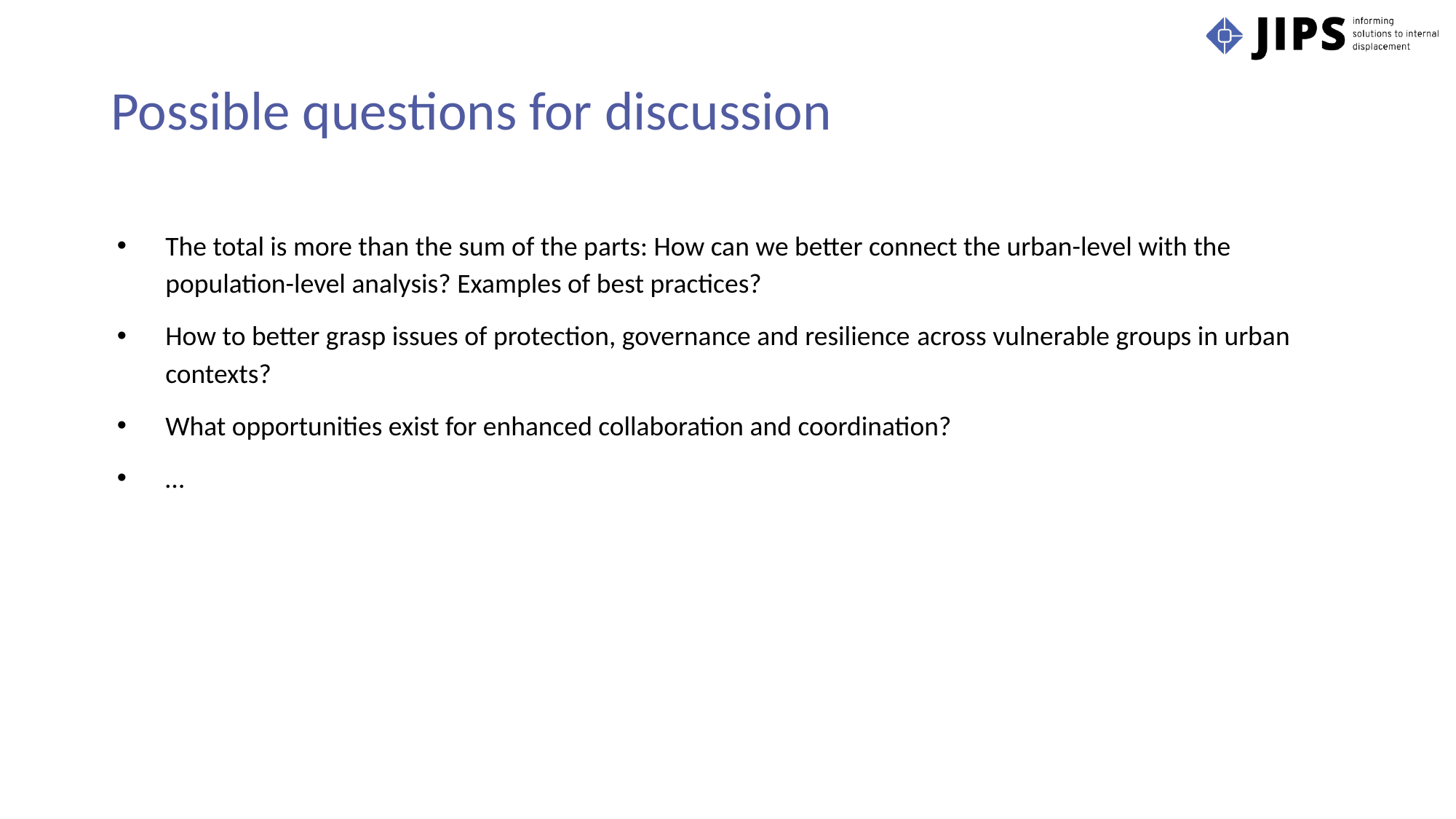

# Possible questions for discussion
The total is more than the sum of the parts: How can we better connect the urban-level with the population-level analysis? Examples of best practices?
How to better grasp issues of protection, governance and resilience across vulnerable groups in urban contexts?
What opportunities exist for enhanced collaboration and coordination?
…